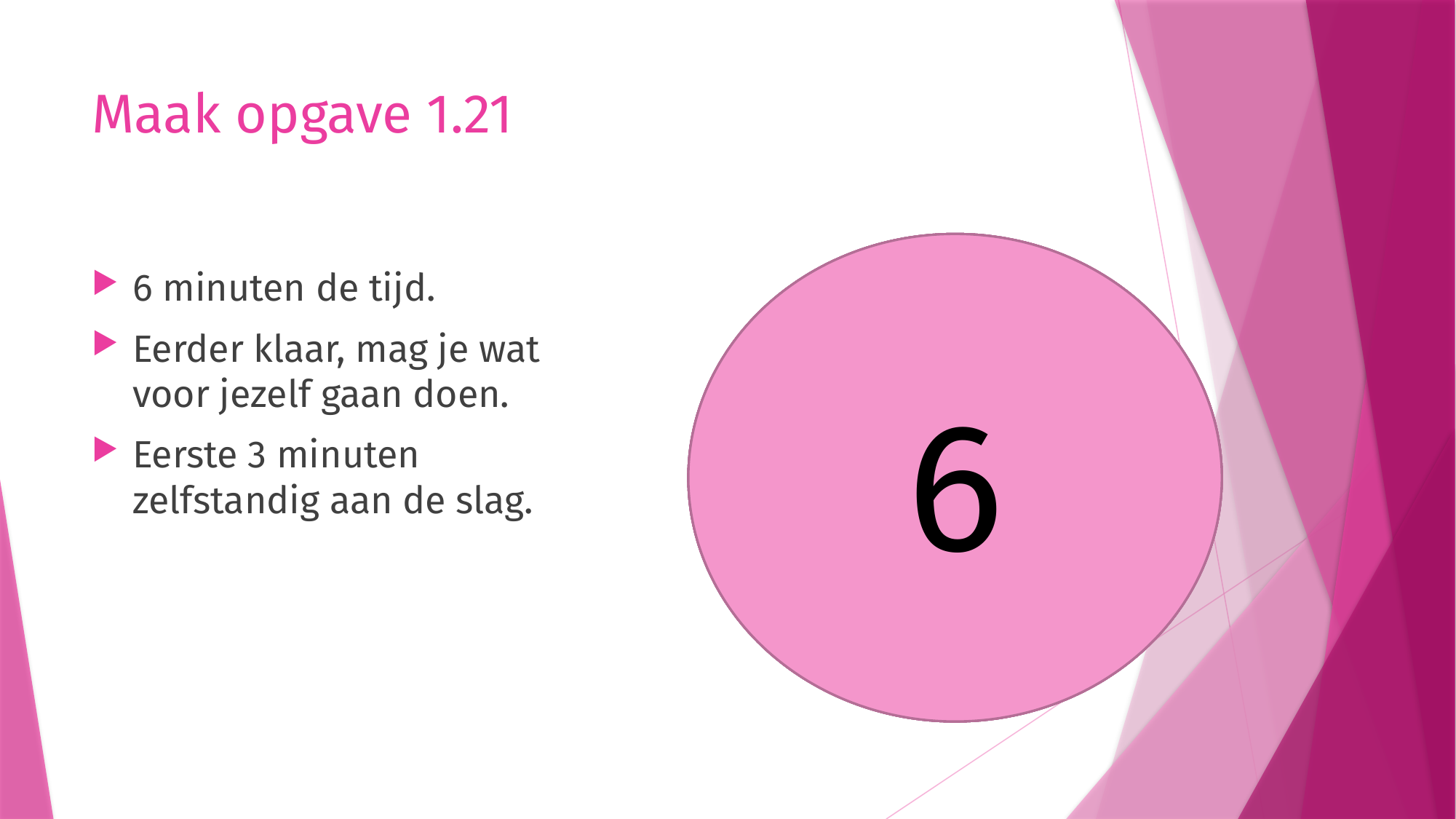

# Maak opgave 1.21
5
6
4
3
1
2
6 minuten de tijd.
Eerder klaar, mag je wat voor jezelf gaan doen.
Eerste 3 minuten zelfstandig aan de slag.